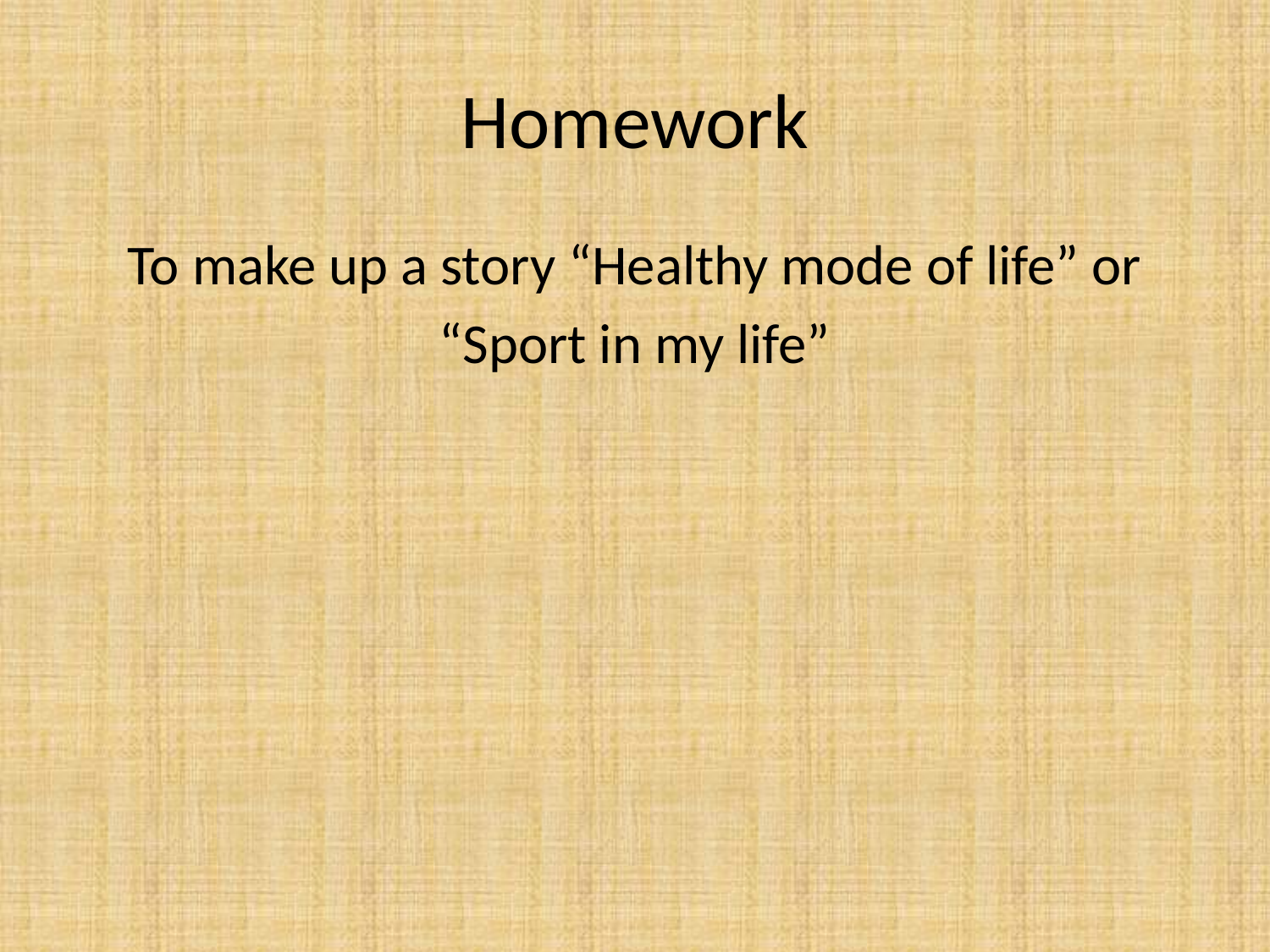

# Homework
To make up a story “Healthy mode of life” or
“Sport in my life”